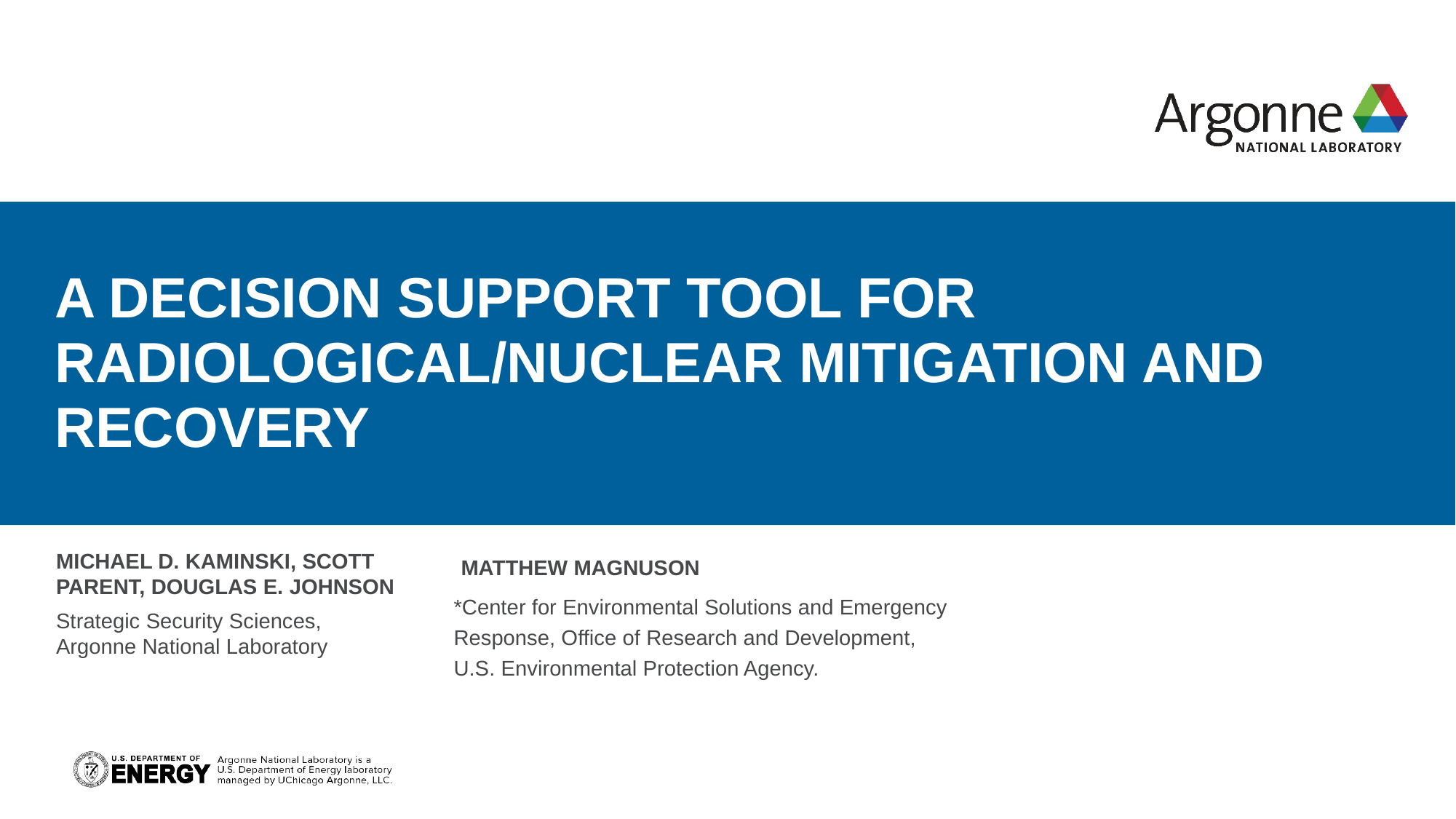

# A Decision Support Tool for Radiological/Nuclear Mitigation and Recovery

Matthew Magnuson

Michael D. Kaminski, Scott Parent, Douglas E. Johnson
*Center for Environmental Solutions and Emergency Response, Office of Research and Development, U.S. Environmental Protection Agency.

Strategic Security Sciences, Argonne National Laboratory